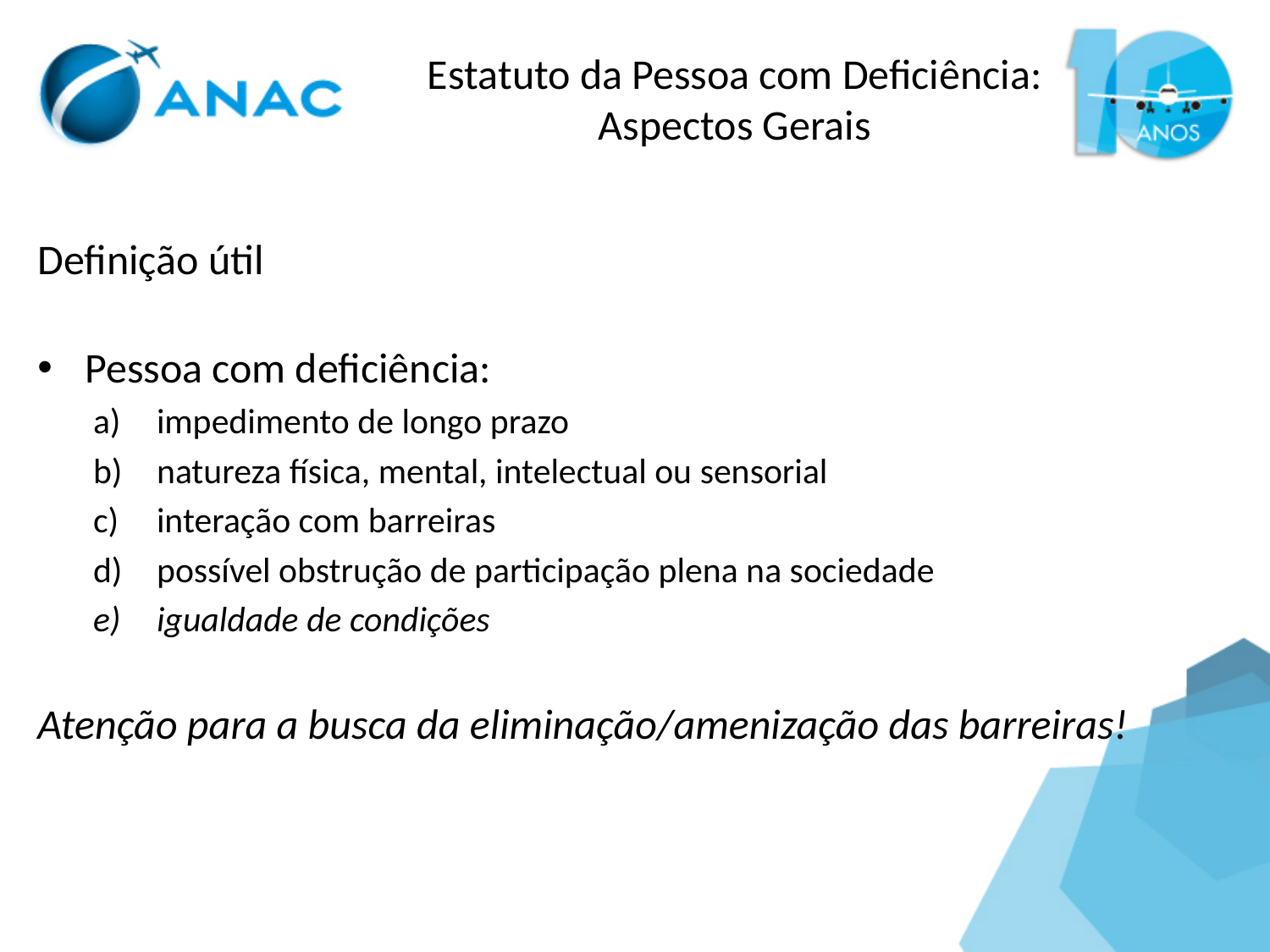

Estatuto da Pessoa com Deficiência: Aspectos Gerais
Definição útil

Pessoa com deficiência:
impedimento de longo prazo
natureza física, mental, intelectual ou sensorial
interação com barreiras
possível obstrução de participação plena na sociedade
igualdade de condições

Atenção para a busca da eliminação/amenização das barreiras!